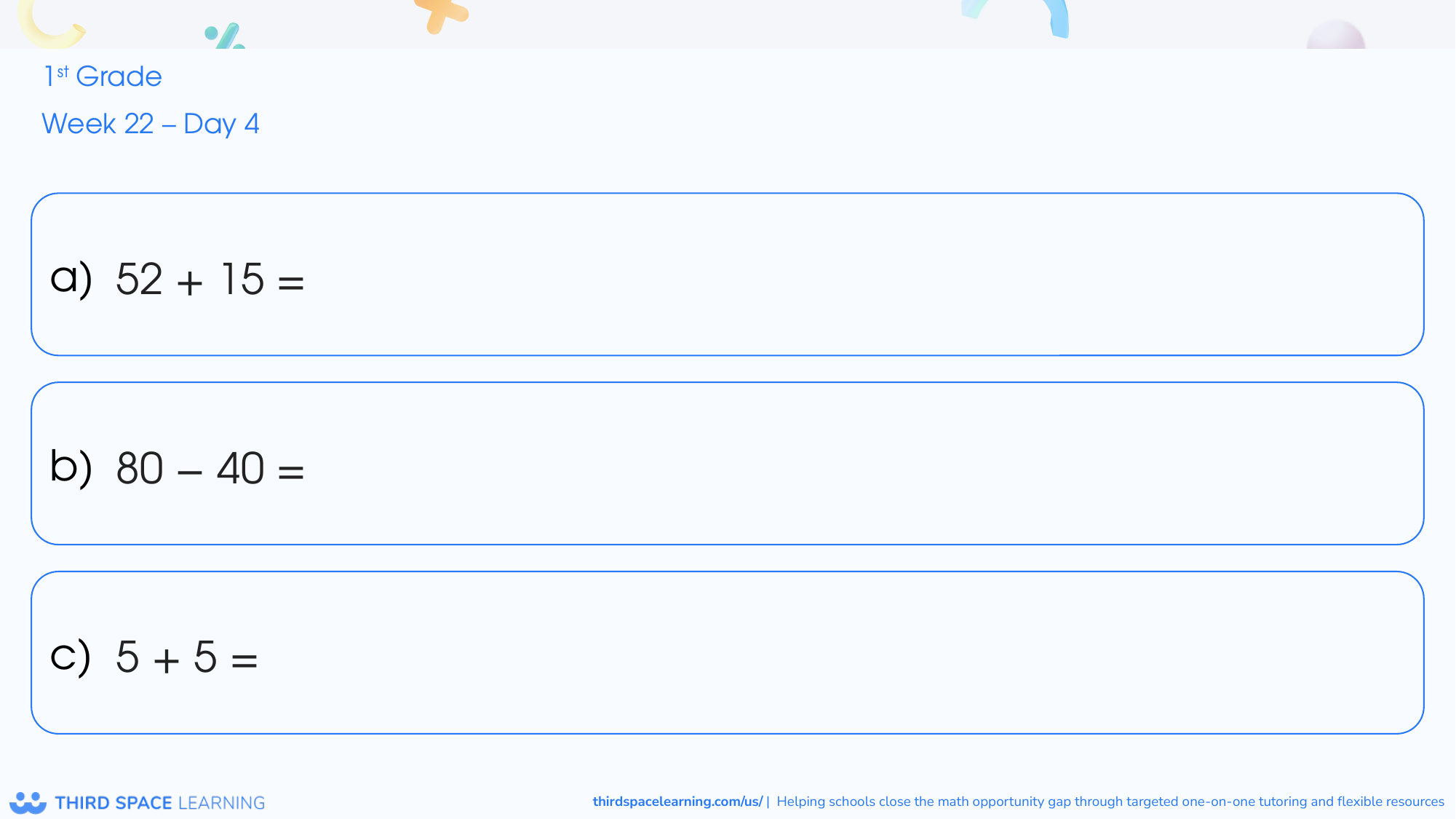

1st Grade
Week 22 – Day 4
52 + 15 =
80 − 40 =
5 + 5 =